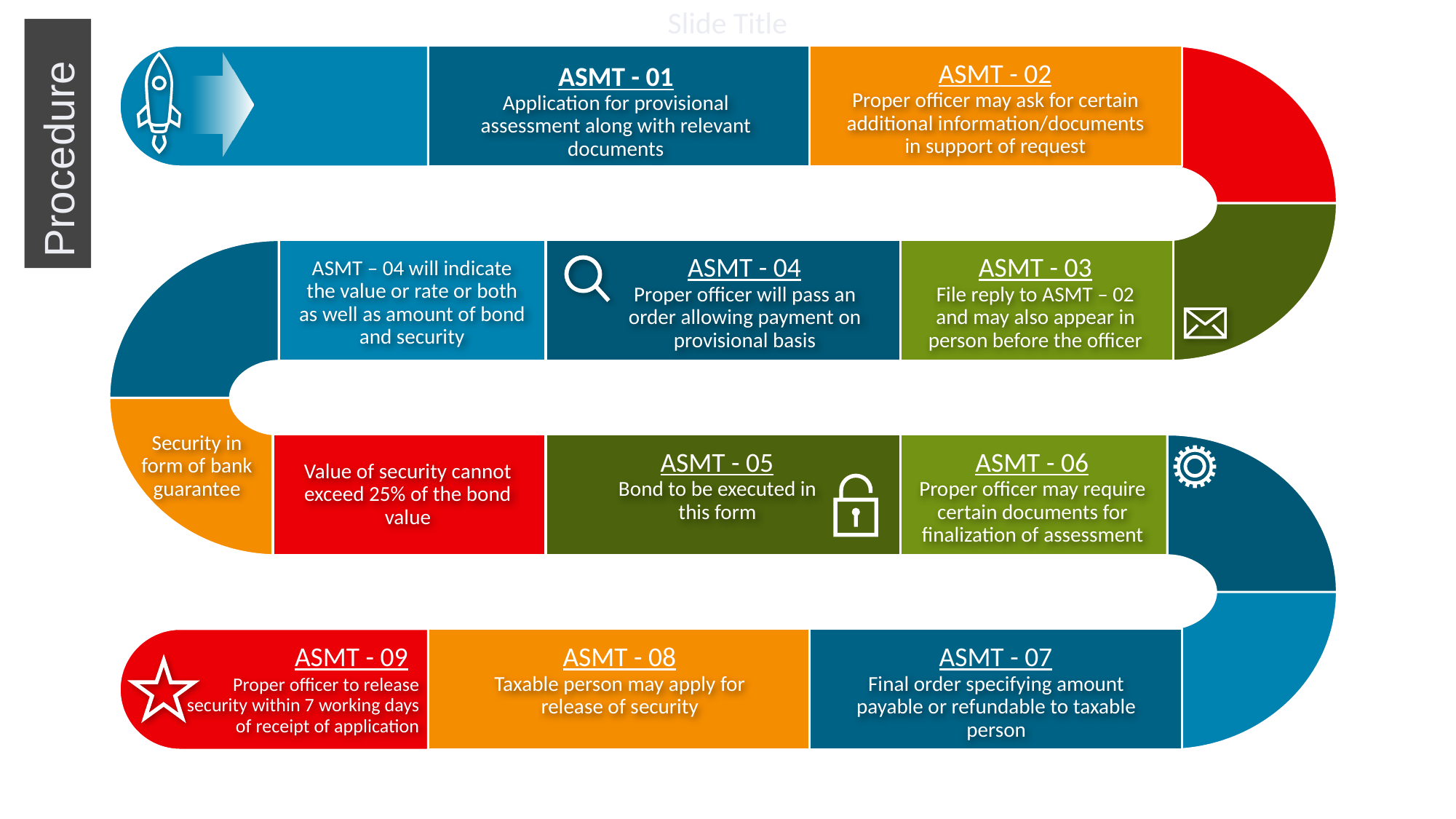

# Slide Title

ASMT - 02
ASMT - 01
Proper officer may ask for certain additional information/documents in support of request
Application for provisional assessment along with relevant documents
Procedure
ASMT - 04
ASMT - 03
ASMT – 04 will indicate the value or rate or both as well as amount of bond and security

Proper officer will pass an order allowing payment on provisional basis
File reply to ASMT – 02 and may also appear in person before the officer

Security in form of bank guarantee
ASMT - 05
ASMT - 06

Value of security cannot exceed 25% of the bond value
Bond to be executed in this form
Proper officer may require certain documents for finalization of assessment

ASMT - 09
ASMT - 08
ASMT - 07

Taxable person may apply for release of security
Final order specifying amount payable or refundable to taxable person
Proper officer to release security within 7 working days of receipt of application